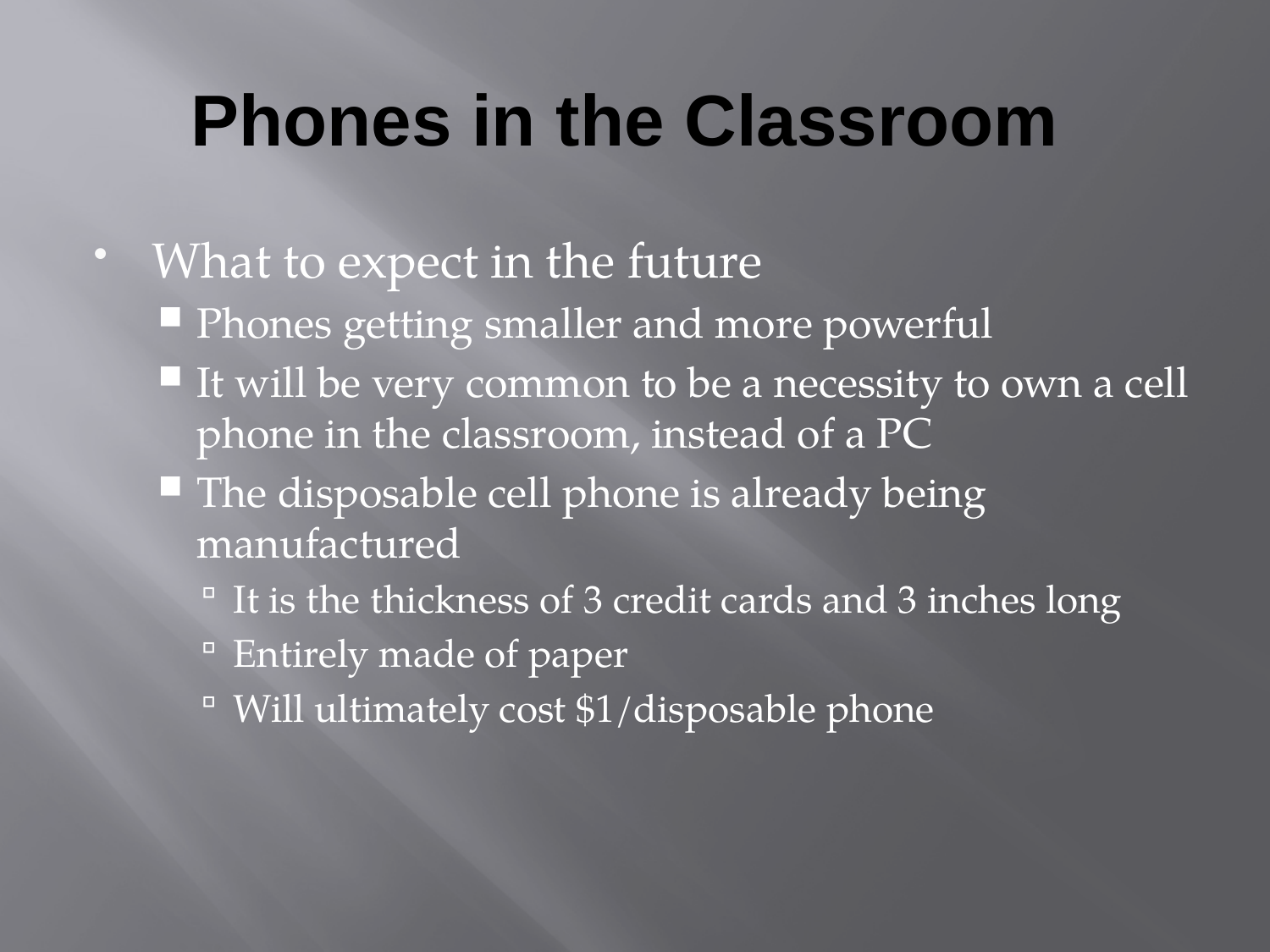

# Phones in the Classroom
What to expect in the future
Phones getting smaller and more powerful
It will be very common to be a necessity to own a cell phone in the classroom, instead of a PC
The disposable cell phone is already being manufactured
It is the thickness of 3 credit cards and 3 inches long
Entirely made of paper
Will ultimately cost $1/disposable phone